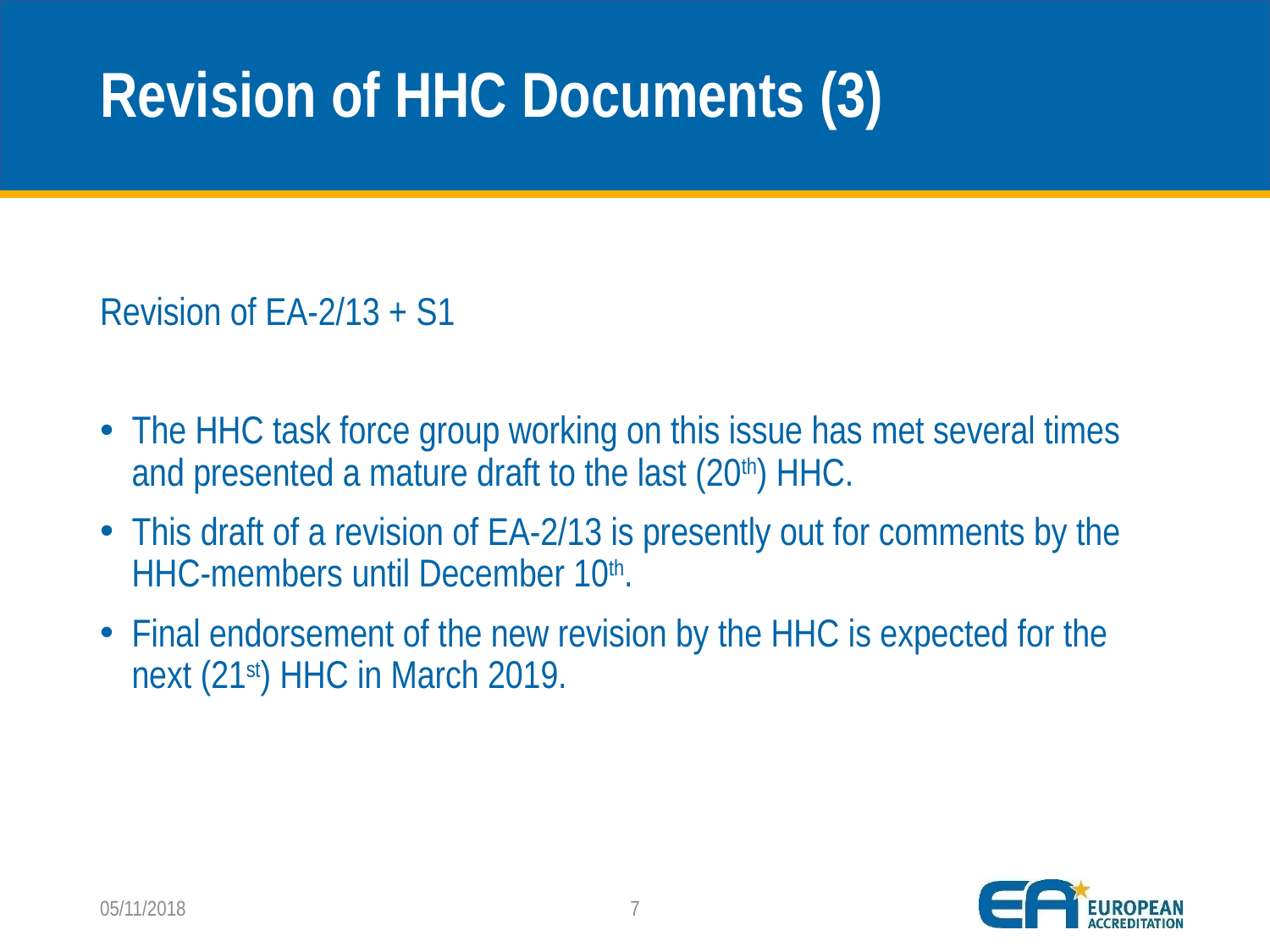

# Revision of HHC Documents (3)

Revision of EA-2/13 + S1

The HHC task force group working on this issue has met several times and presented a mature draft to the last (20th) HHC.
This draft of a revision of EA-2/13 is presently out for comments by the HHC-members until December 10th.
Final endorsement of the new revision by the HHC is expected for the next (21st) HHC in March 2019.

05/11/2018
7